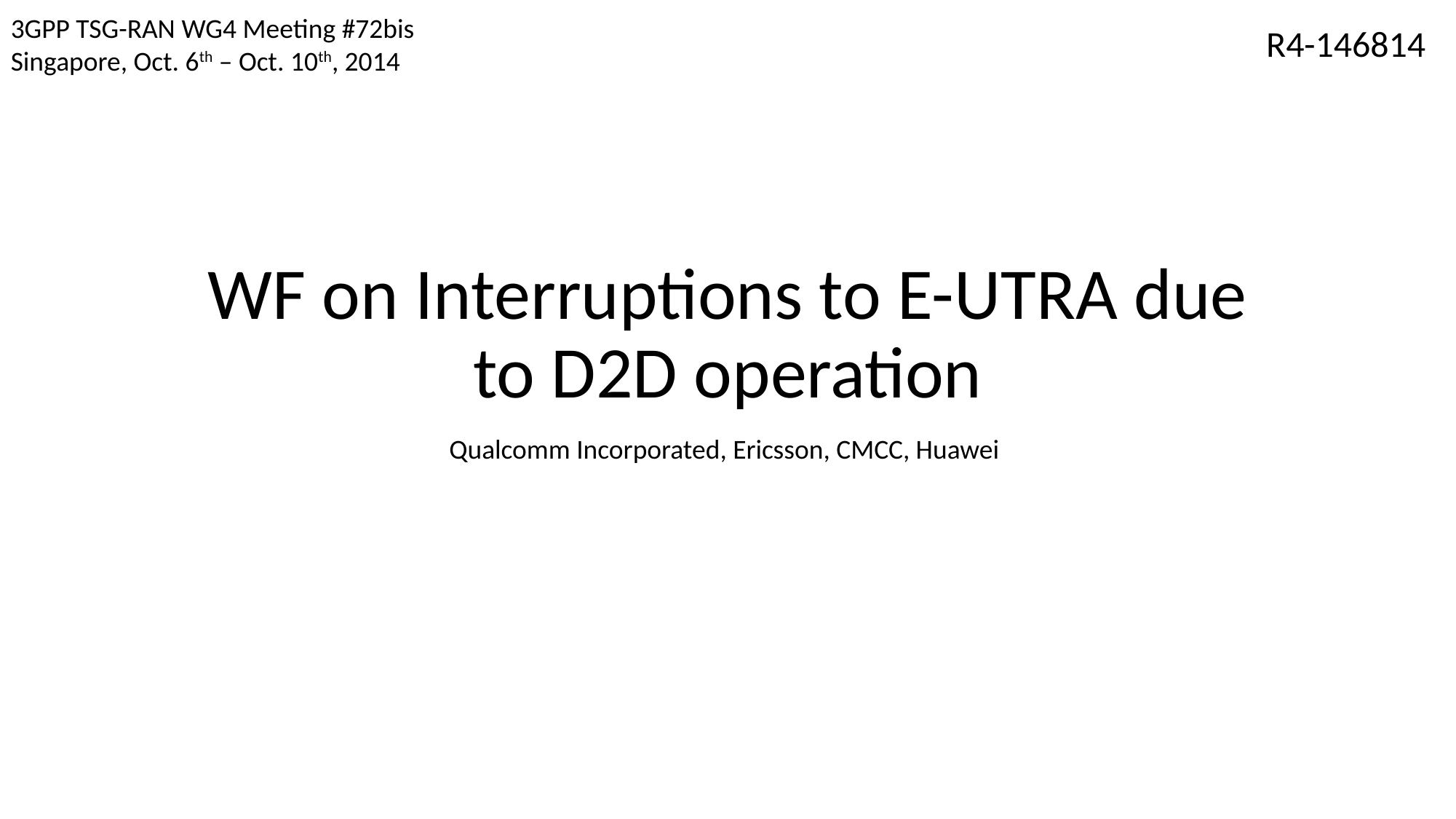

3GPP TSG-RAN WG4 Meeting #72bis
Singapore, Oct. 6th – Oct. 10th, 2014
R4-146814
# WF on Interruptions to E-UTRA due to D2D operation
Qualcomm Incorporated, Ericsson, CMCC, Huawei